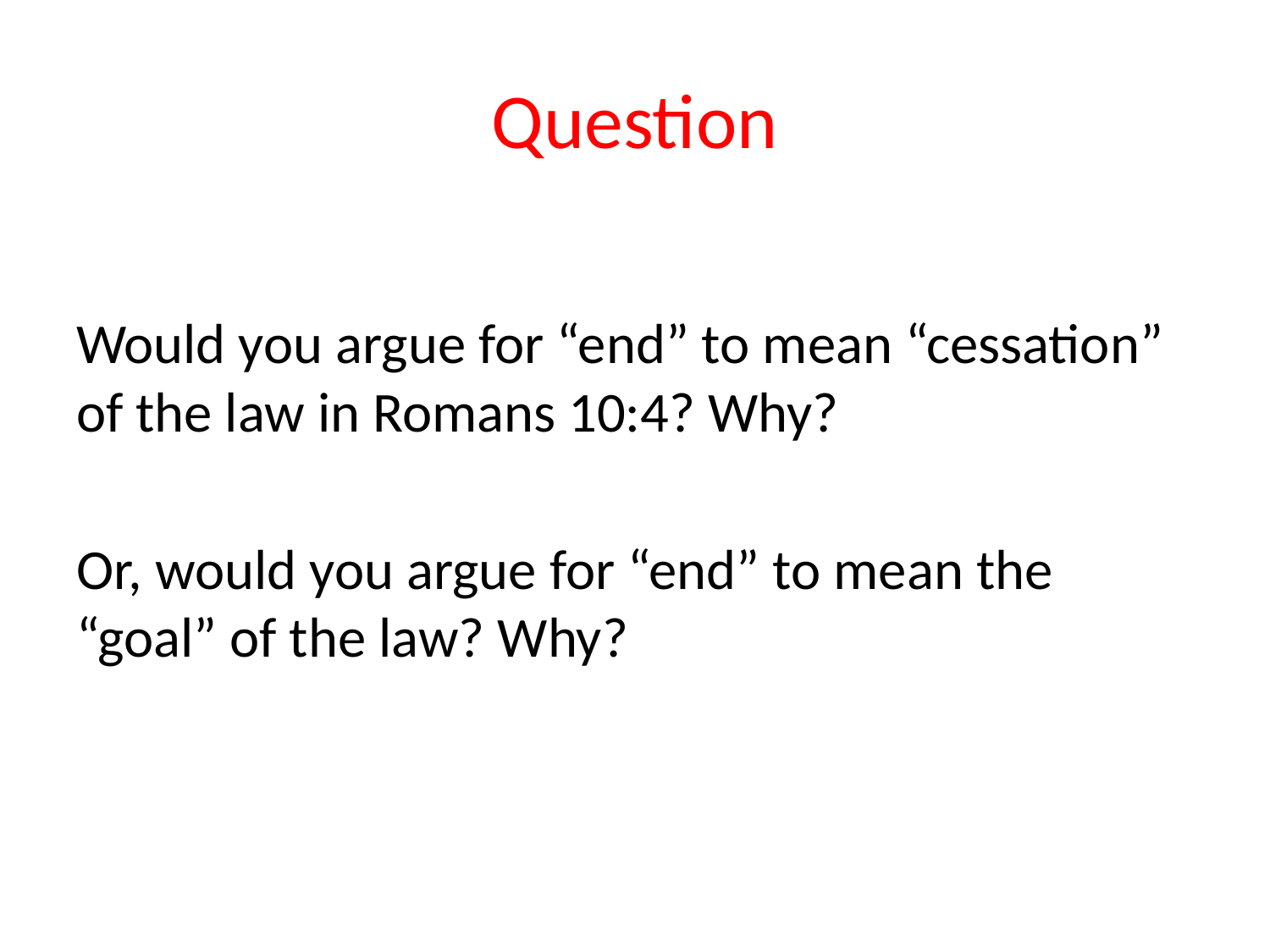

# Question

Would you argue for “end” to mean “cessation” of the law in Romans 10:4? Why?

Or, would you argue for “end” to mean the “goal” of the law? Why?